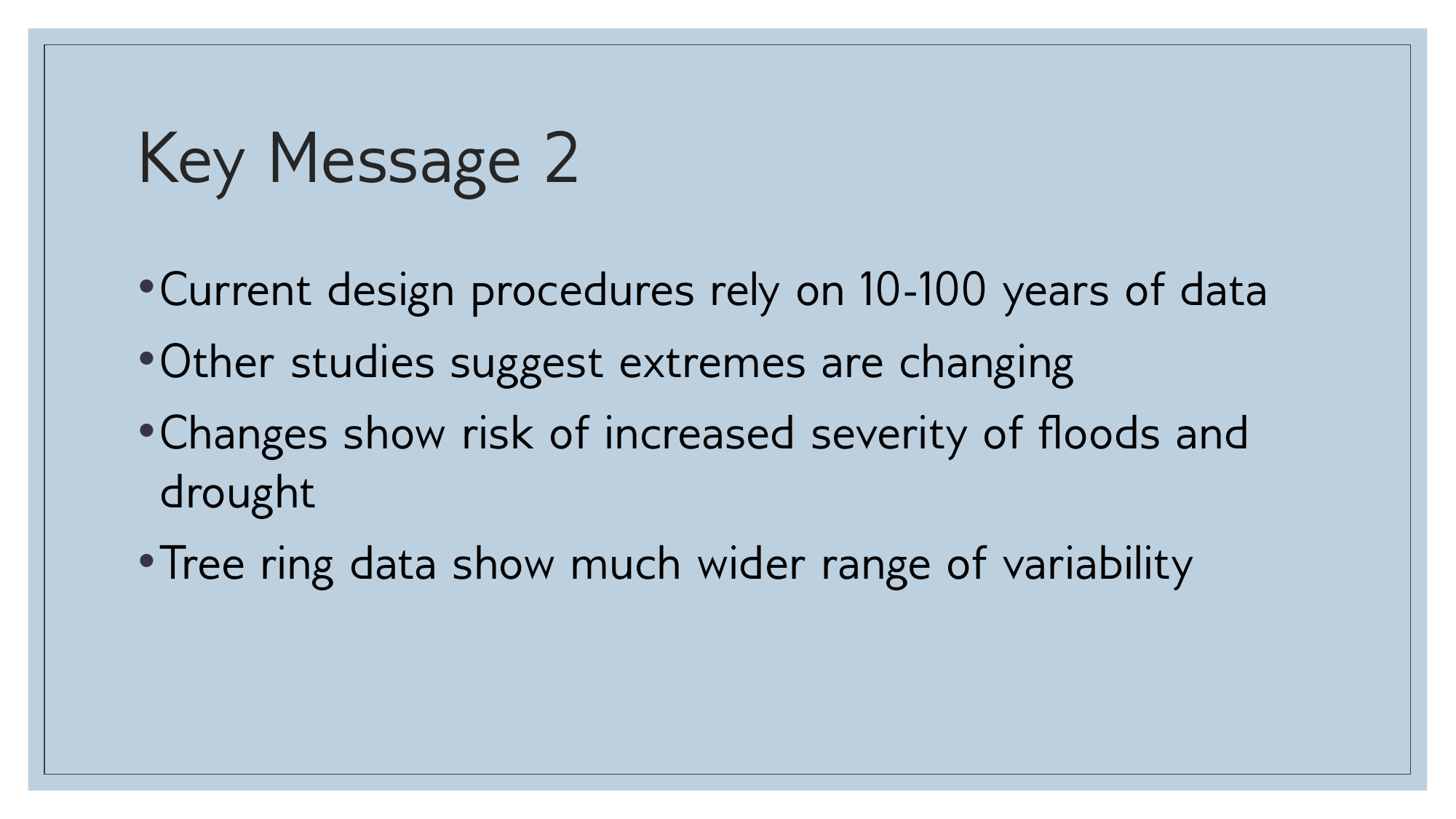

# Key Message 2
Current design procedures rely on 10-100 years of data
Other studies suggest extremes are changing
Changes show risk of increased severity of floods and drought
Tree ring data show much wider range of variability